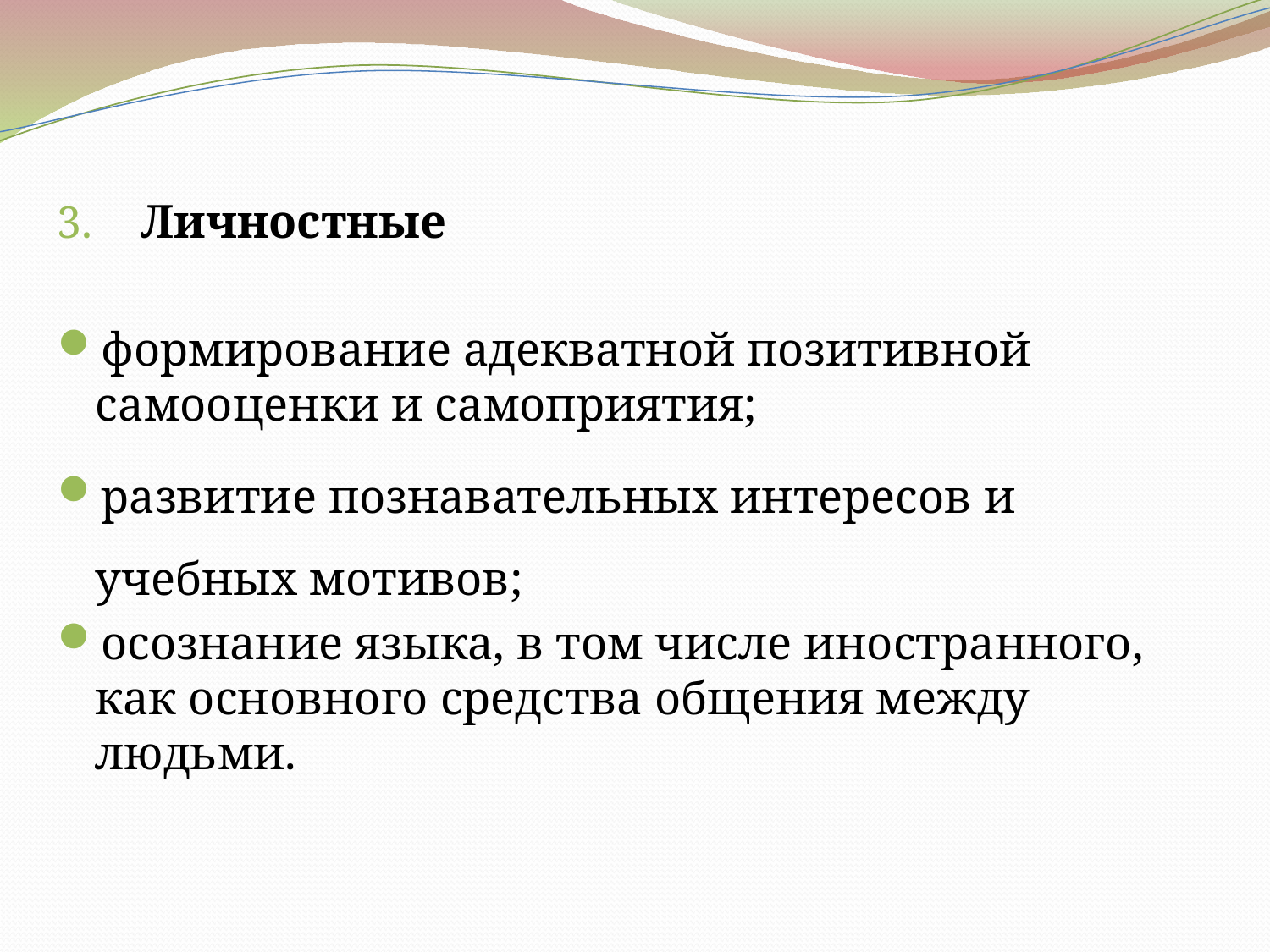

Личностные

формирование адекватной позитивной самооценки и самоприятия;
развитие познавательных интересов и учебных мотивов;
осознание языка, в том числе иностранного, как основного средства общения между людьми.